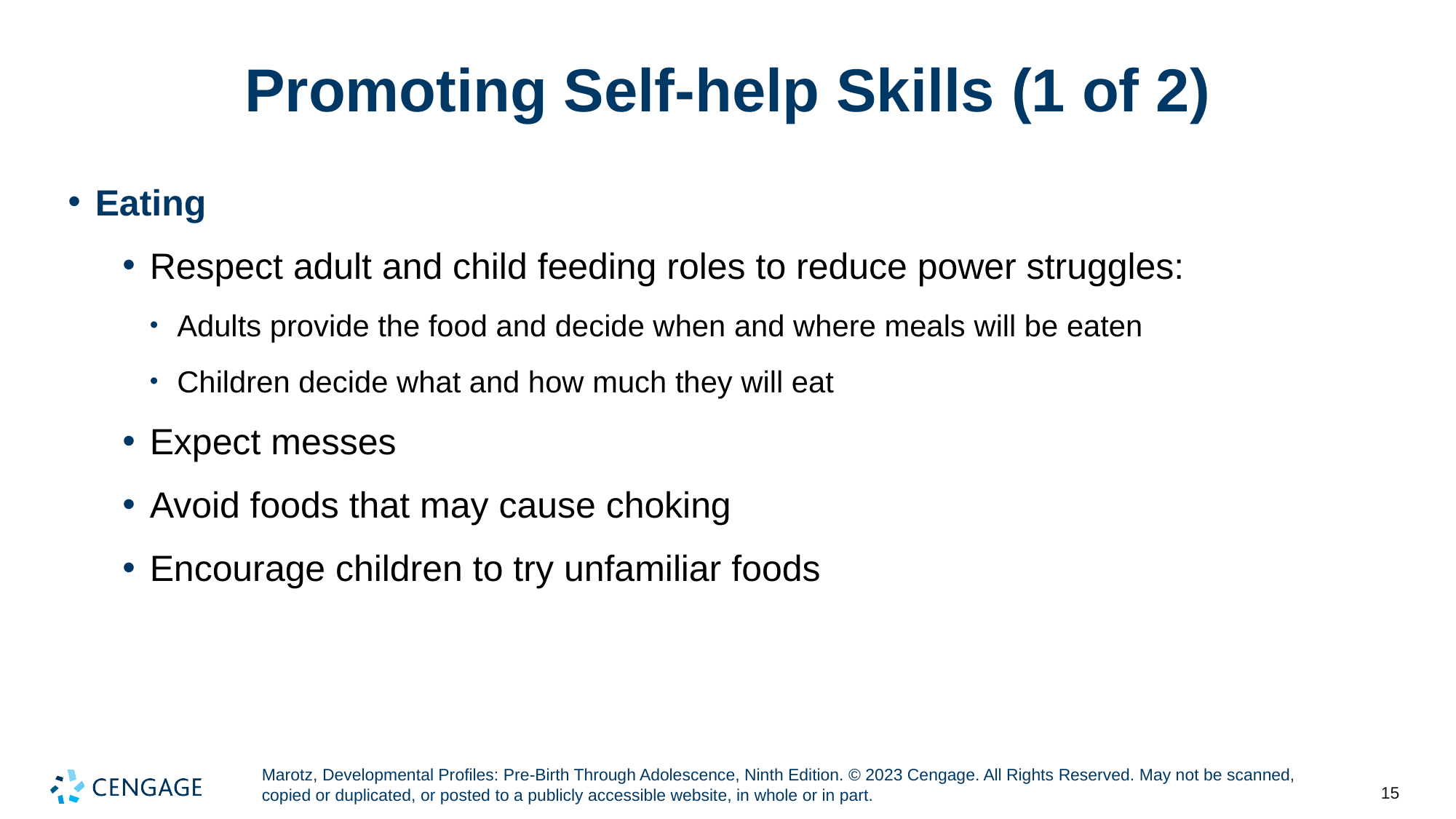

# Promoting Self-help Skills (1 of 2)
Eating
Respect adult and child feeding roles to reduce power struggles:
Adults provide the food and decide when and where meals will be eaten
Children decide what and how much they will eat
Expect messes
Avoid foods that may cause choking
Encourage children to try unfamiliar foods